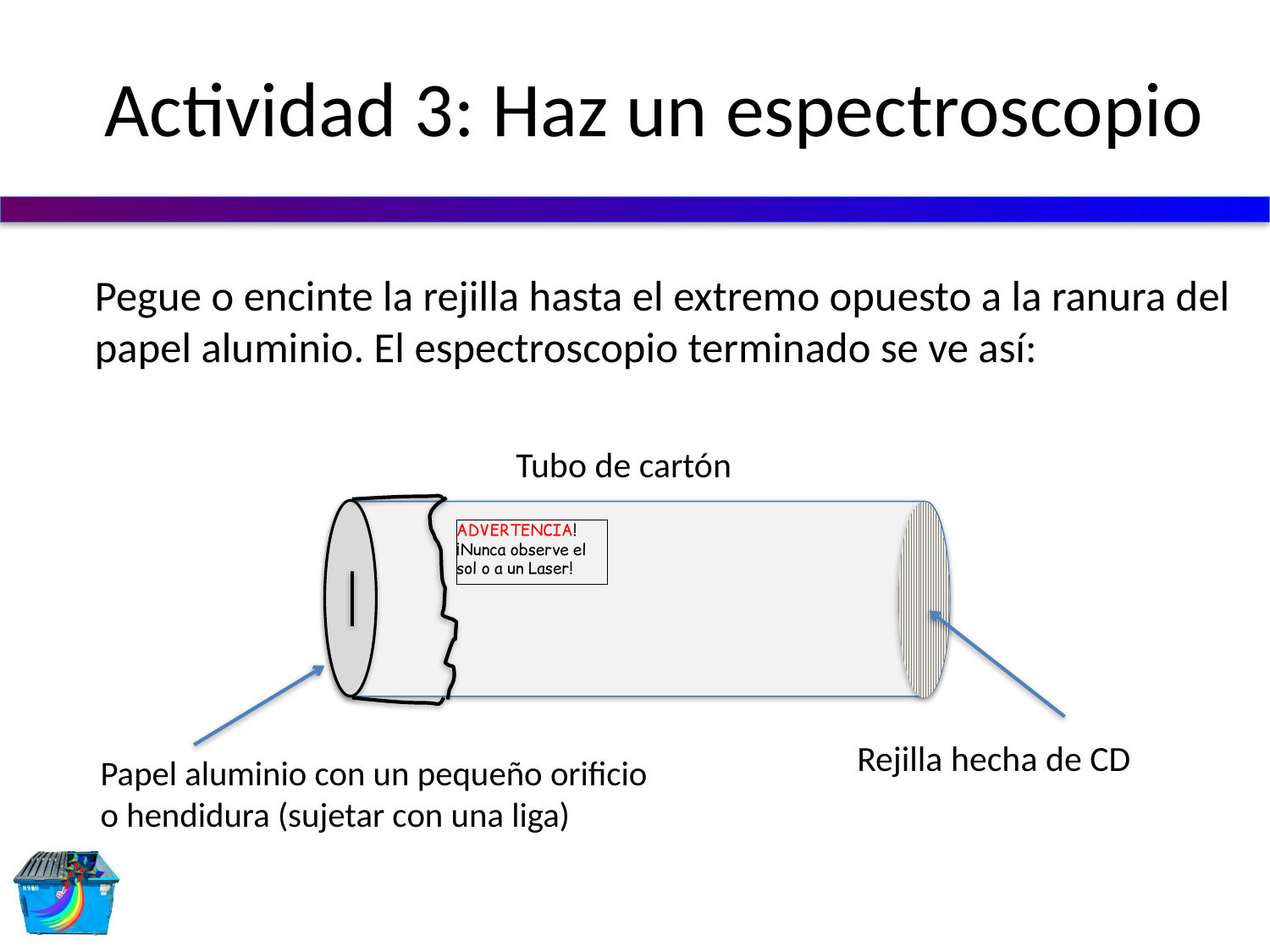

Actividad 3: Haz un espectroscopio
Pegue o encinte la rejilla hasta el extremo opuesto a la ranura del papel aluminio. El espectroscopio terminado se ve así:

Tubo de cartón

ADVERTENCIA! ¡Nunca observe el sol o a un Laser!

Rejilla hecha de CD
Papel aluminio con un pequeño orificio o hendidura (sujetar con una liga)